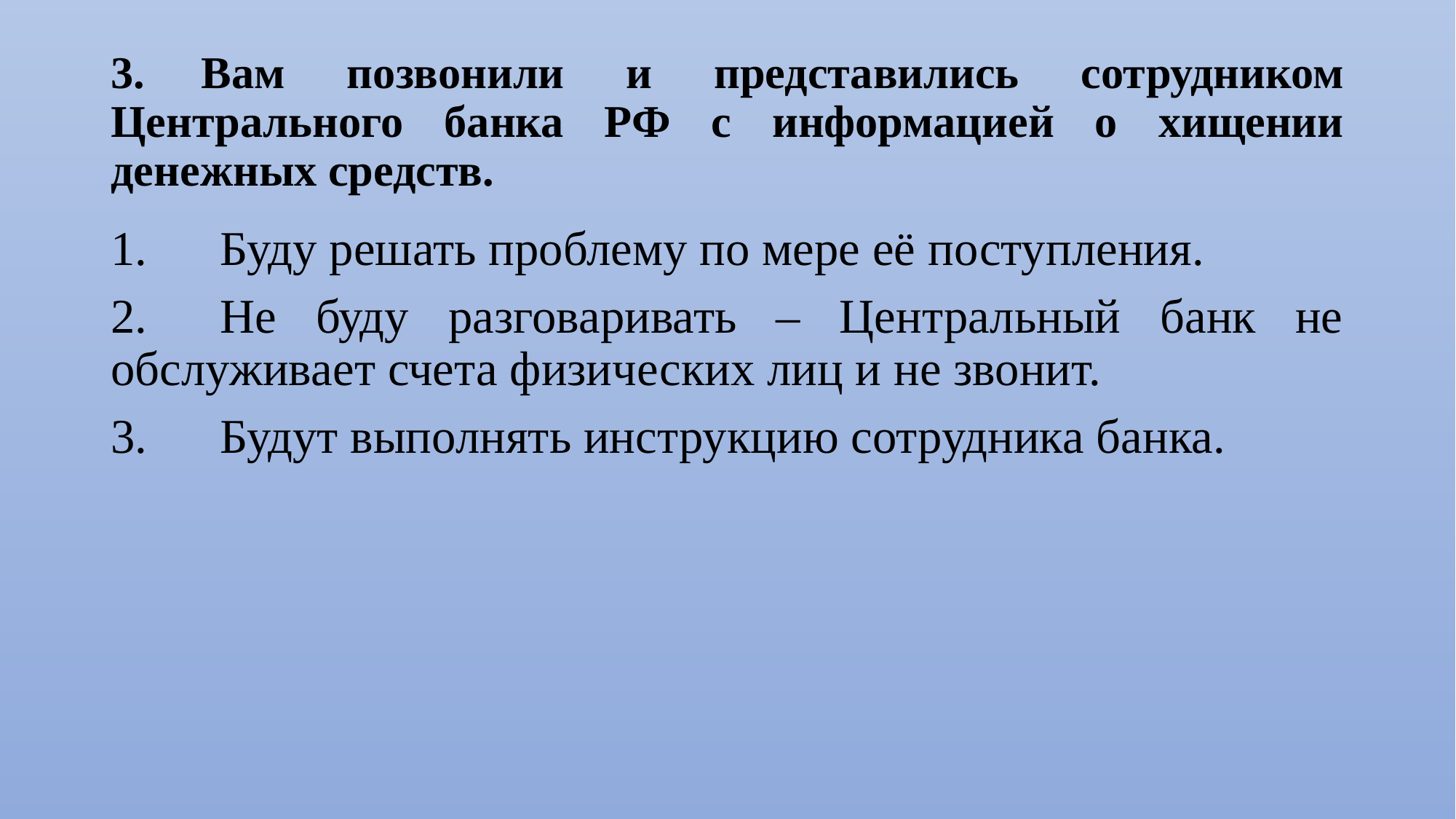

# 3.	Вам позвонили и представились сотрудником Центрального банка РФ с информацией о хищении денежных средств.
1.	Буду решать проблему по мере её поступления.
2.	Не буду разговаривать – Центральный банк не обслуживает счета физических лиц и не звонит.
3.	Будут выполнять инструкцию сотрудника банка.